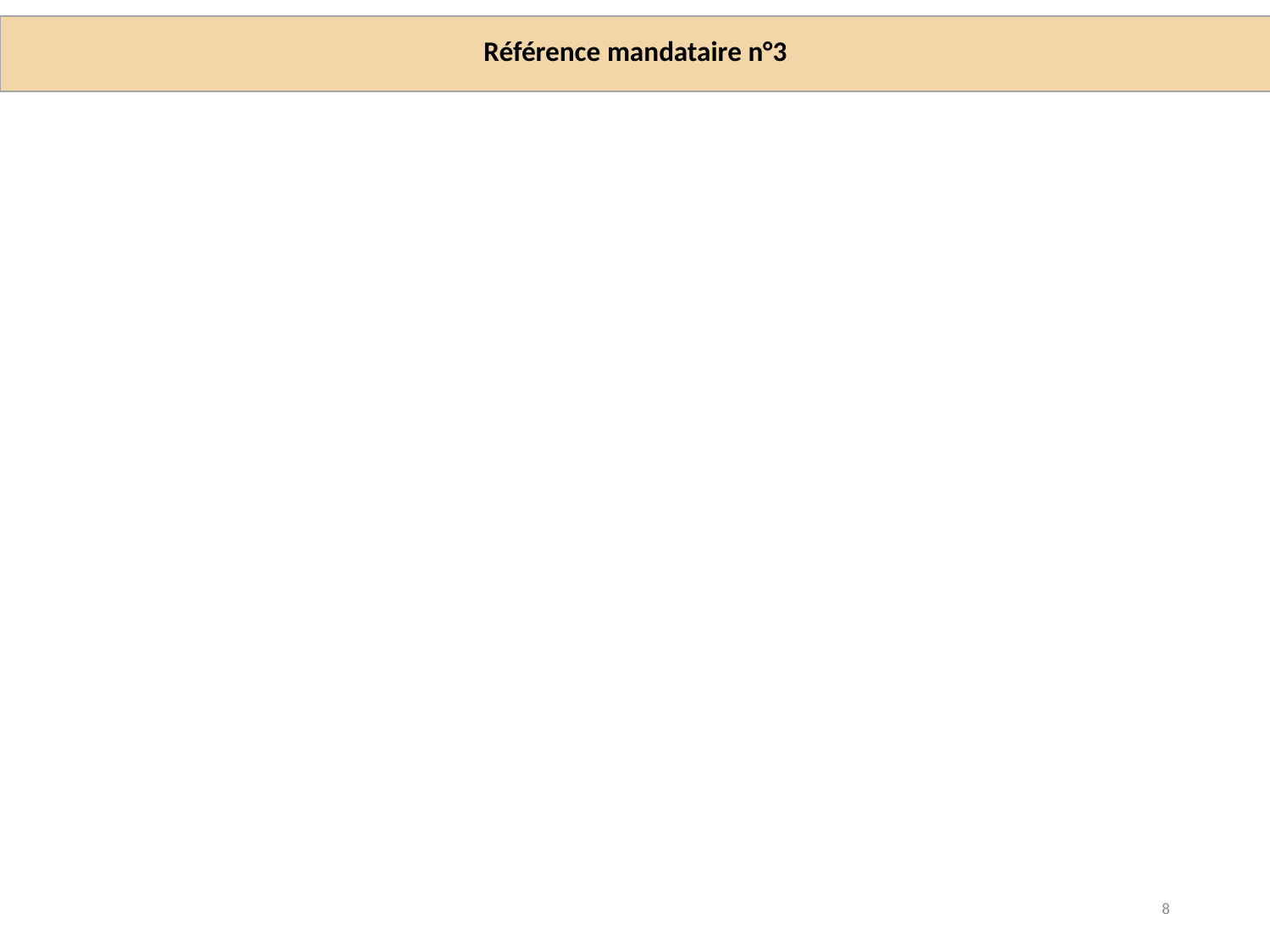

| Référence mandataire n°3 |
| --- |
8